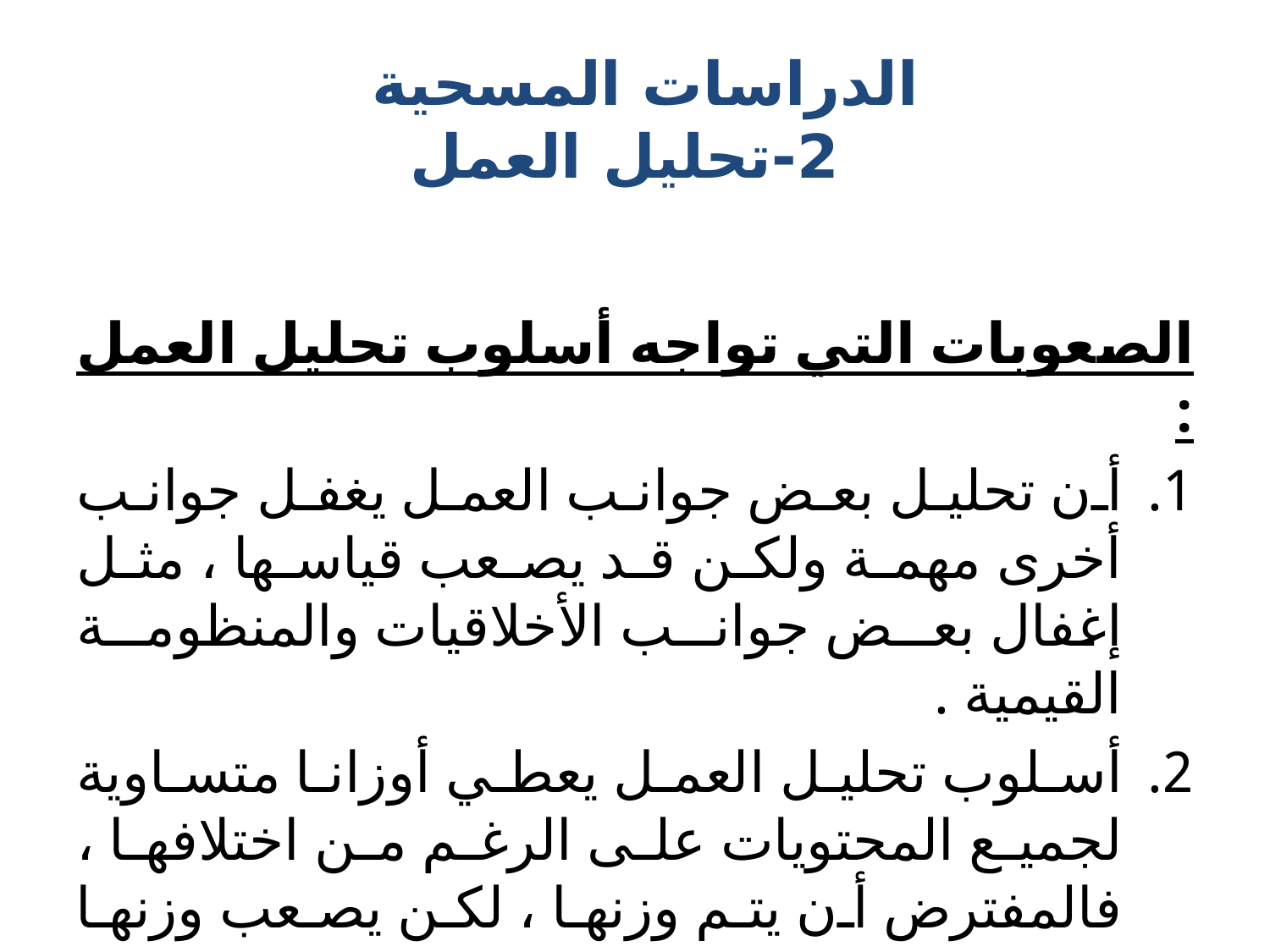

# الدراسات المسحية 2-تحليل العمل

الصعوبات التي تواجه أسلوب تحليل العمل :
أن تحليل بعض جوانب العمل يغفل جوانب أخرى مهمة ولكن قد يصعب قياسها ، مثل إغفال بعض جوانب الأخلاقيات والمنظومة القيمية .
أسلوب تحليل العمل يعطي أوزانا متساوية لجميع المحتويات على الرغم من اختلافها ، فالمفترض أن يتم وزنها ، لكن يصعب وزنها بشكل موضوعي .